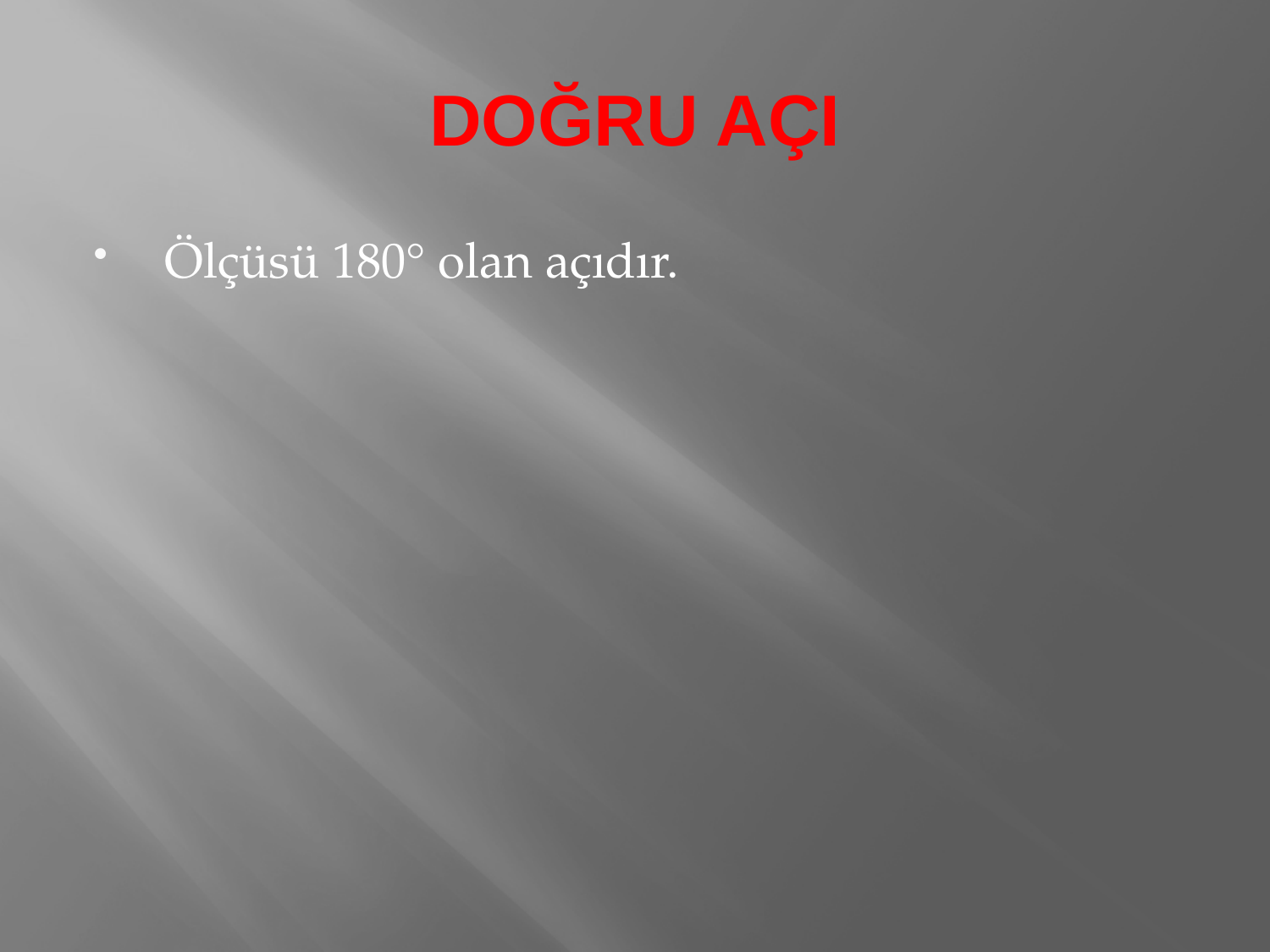

# DOĞRU AÇI
 Ölçüsü 180° olan açıdır.